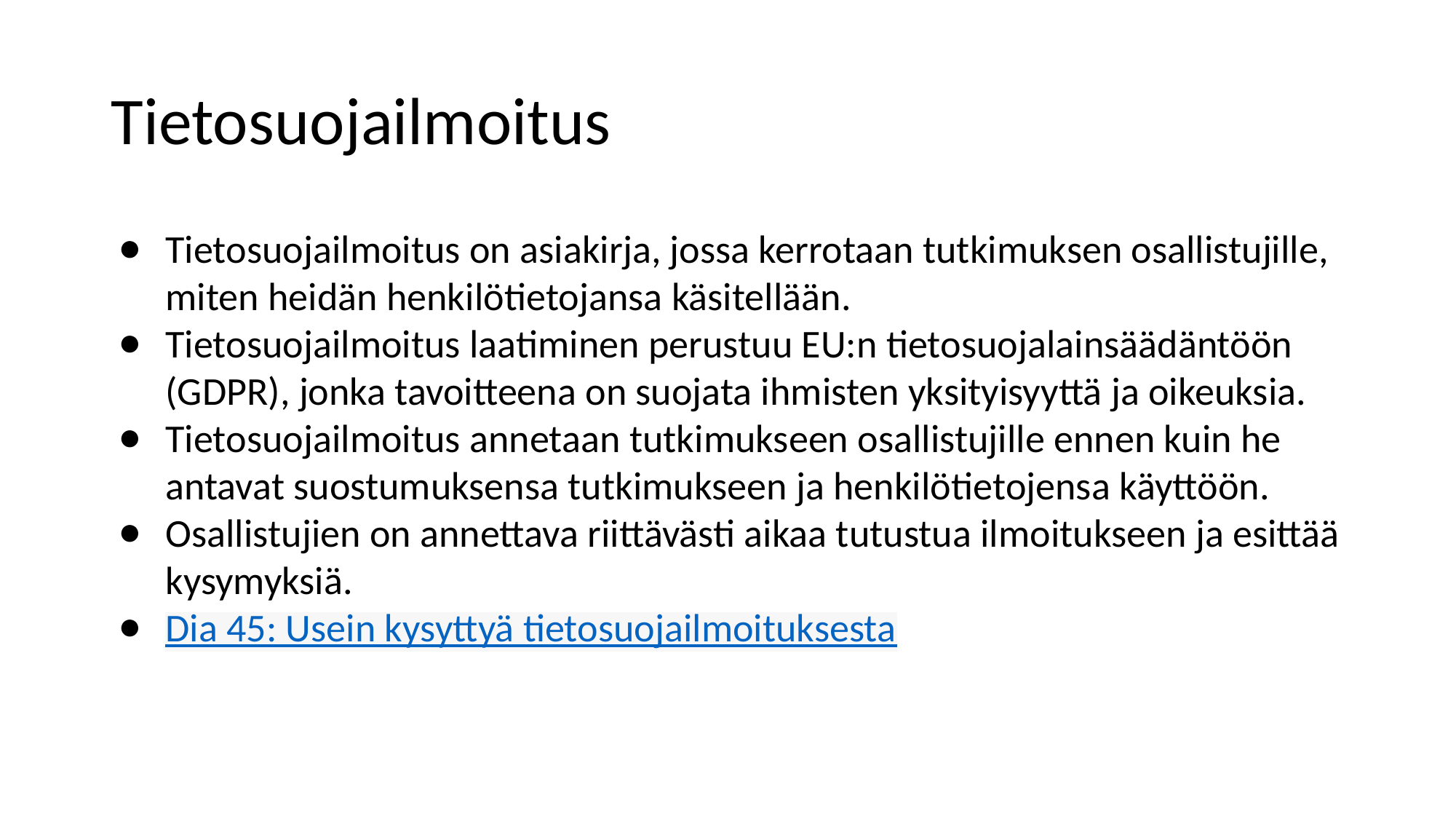

# Tietosuojailmoitus
Tietosuojailmoitus on asiakirja, jossa kerrotaan tutkimuksen osallistujille, miten heidän henkilötietojansa käsitellään.
Tietosuojailmoitus laatiminen perustuu EU:n tietosuojalainsäädäntöön (GDPR), jonka tavoitteena on suojata ihmisten yksityisyyttä ja oikeuksia.
Tietosuojailmoitus annetaan tutkimukseen osallistujille ennen kuin he antavat suostumuksensa tutkimukseen ja henkilötietojensa käyttöön.
Osallistujien on annettava riittävästi aikaa tutustua ilmoitukseen ja esittää kysymyksiä.
Dia 45: Usein kysyttyä tietosuojailmoituksesta